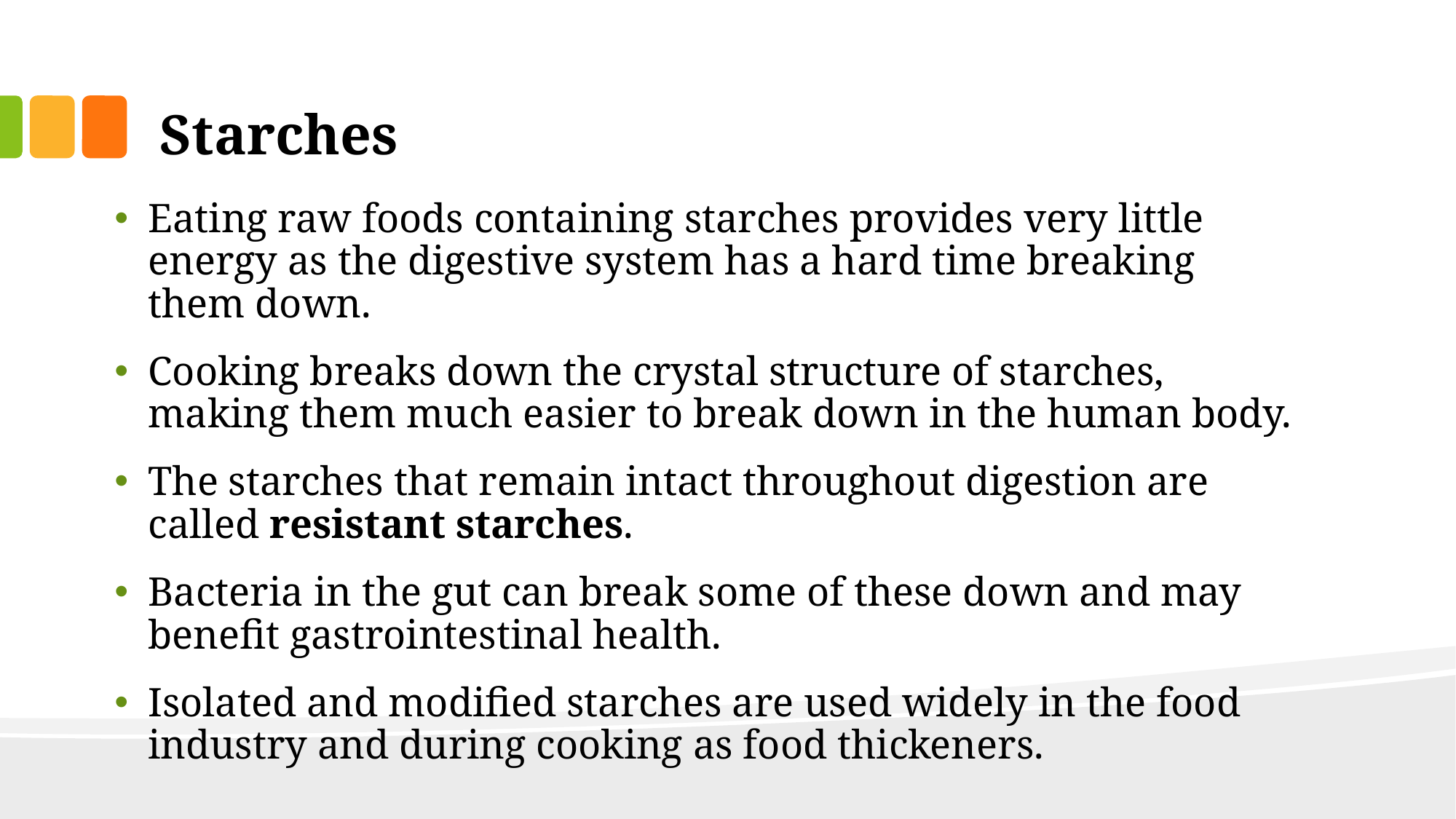

# Starches
Eating raw foods containing starches provides very little energy as the digestive system has a hard time breaking them down.
Cooking breaks down the crystal structure of starches, making them much easier to break down in the human body.
The starches that remain intact throughout digestion are called resistant starches.
Bacteria in the gut can break some of these down and may benefit gastrointestinal health.
Isolated and modified starches are used widely in the food industry and during cooking as food thickeners.